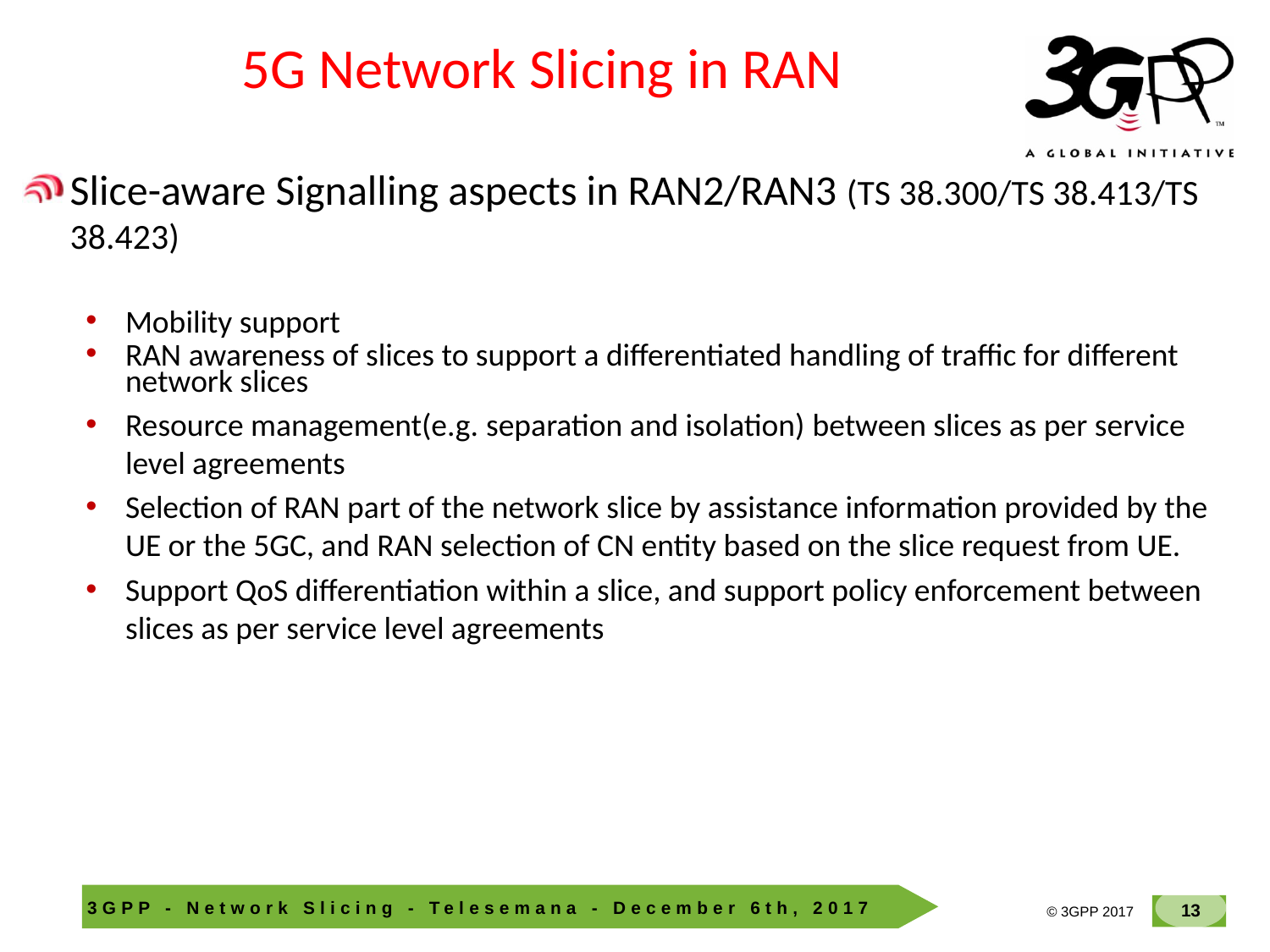

5G Network Slicing in RAN
Slice-aware Signalling aspects in RAN2/RAN3 (TS 38.300/TS 38.413/TS 38.423)

Mobility support
RAN awareness of slices to support a differentiated handling of traffic for different network slices
Resource management(e.g. separation and isolation) between slices as per service level agreements
Selection of RAN part of the network slice by assistance information provided by the UE or the 5GC, and RAN selection of CN entity based on the slice request from UE.
Support QoS differentiation within a slice, and support policy enforcement between slices as per service level agreements